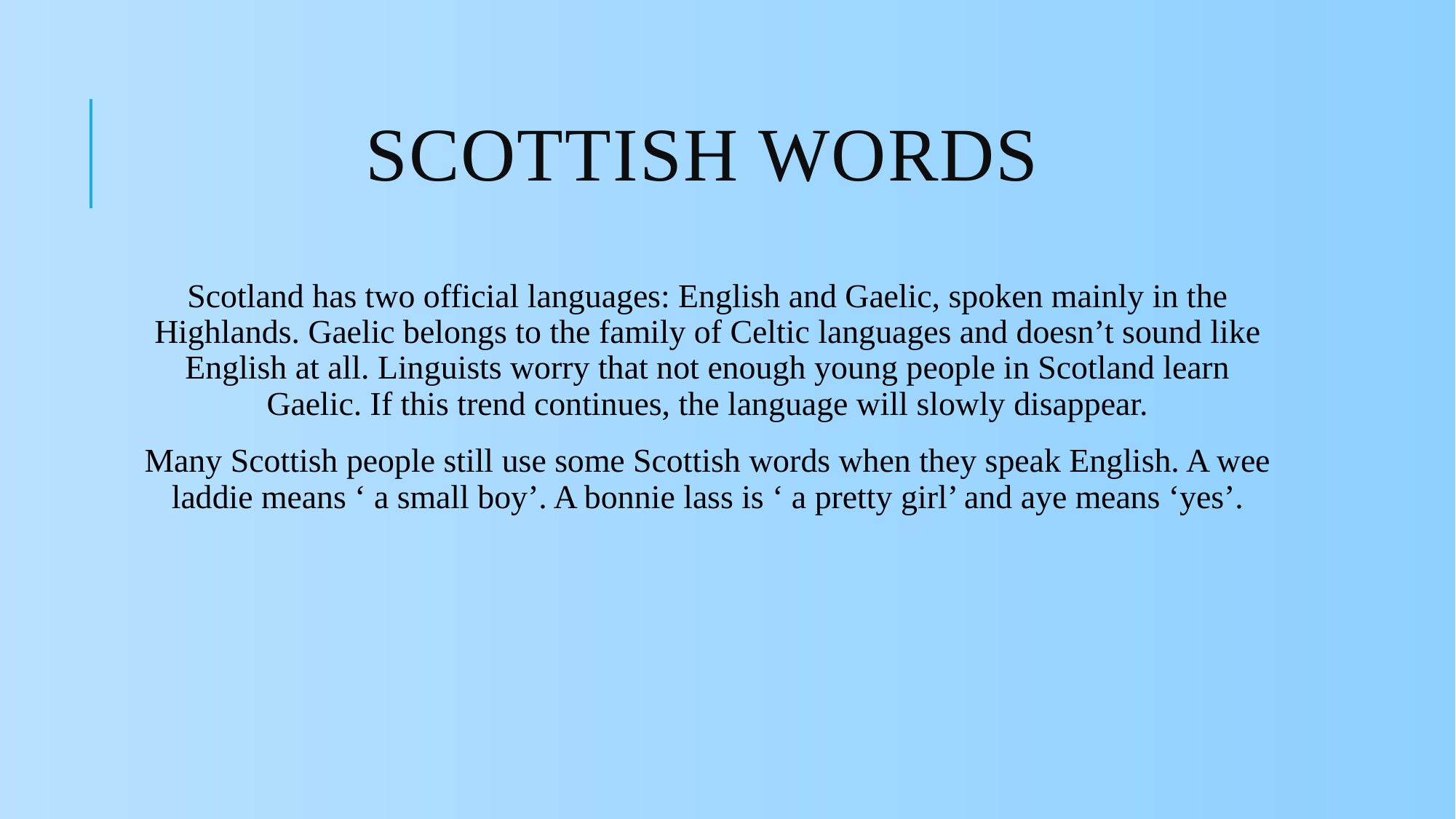

# Scottish words
Scotland has two official languages: English and Gaelic, spoken mainly in the Highlands. Gaelic belongs to the family of Celtic languages and doesn’t sound like English at all. Linguists worry that not enough young people in Scotland learn Gaelic. If this trend continues, the language will slowly disappear.
Many Scottish people still use some Scottish words when they speak English. A wee laddie means ‘ a small boy’. A bonnie lass is ‘ a pretty girl’ and aye means ‘yes’.